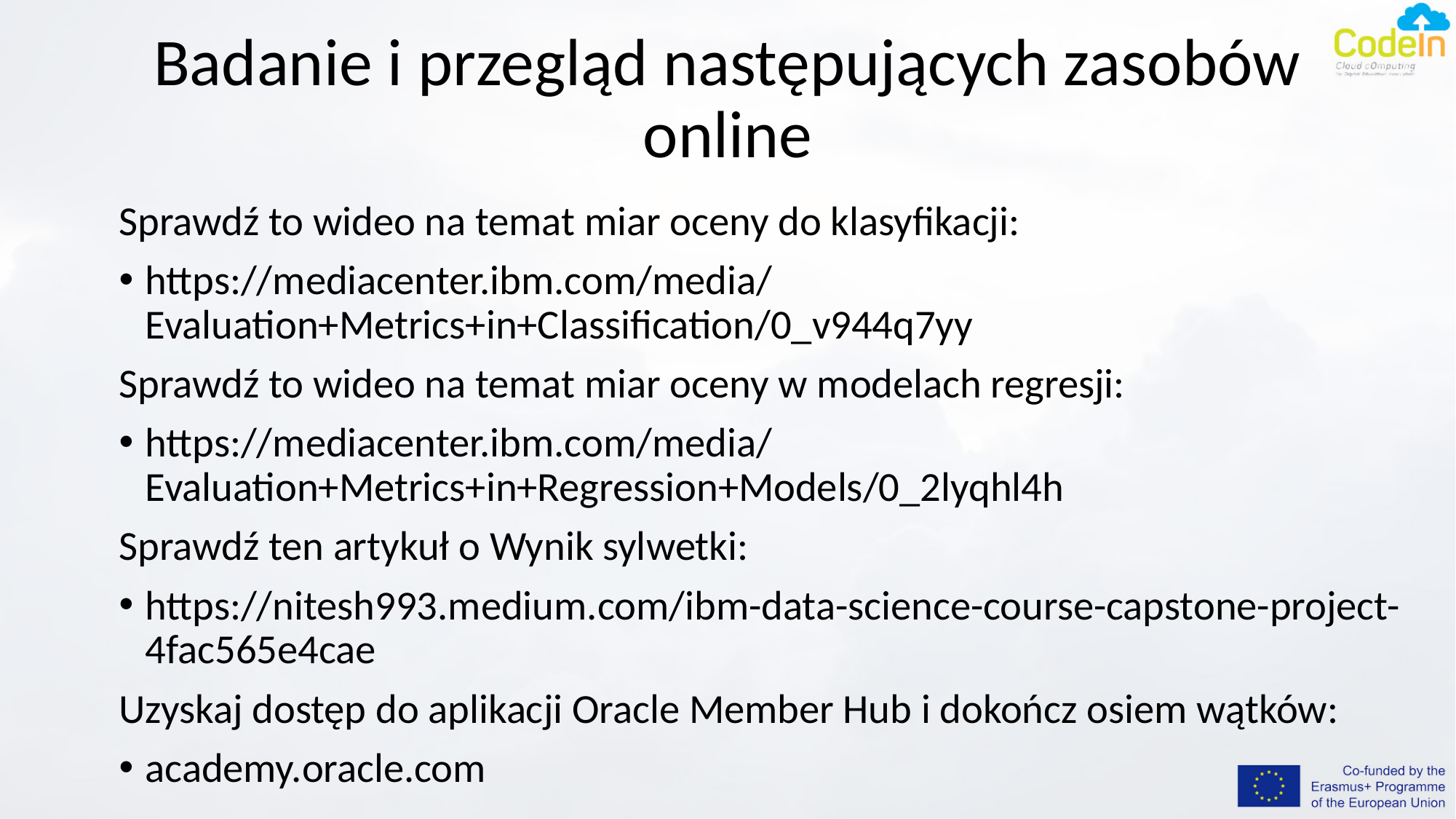

# Badanie i przegląd następujących zasobów online
Sprawdź to wideo na temat miar oceny do klasyfikacji:
https://mediacenter.ibm.com/media/Evaluation+Metrics+in+Classification/0_v944q7yy
Sprawdź to wideo na temat miar oceny w modelach regresji:
https://mediacenter.ibm.com/media/Evaluation+Metrics+in+Regression+Models/0_2lyqhl4h
Sprawdź ten artykuł o Wynik sylwetki:
https://nitesh993.medium.com/ibm-data-science-course-capstone-project-4fac565e4cae
Uzyskaj dostęp do aplikacji Oracle Member Hub i dokończ osiem wątków:
academy.oracle.com